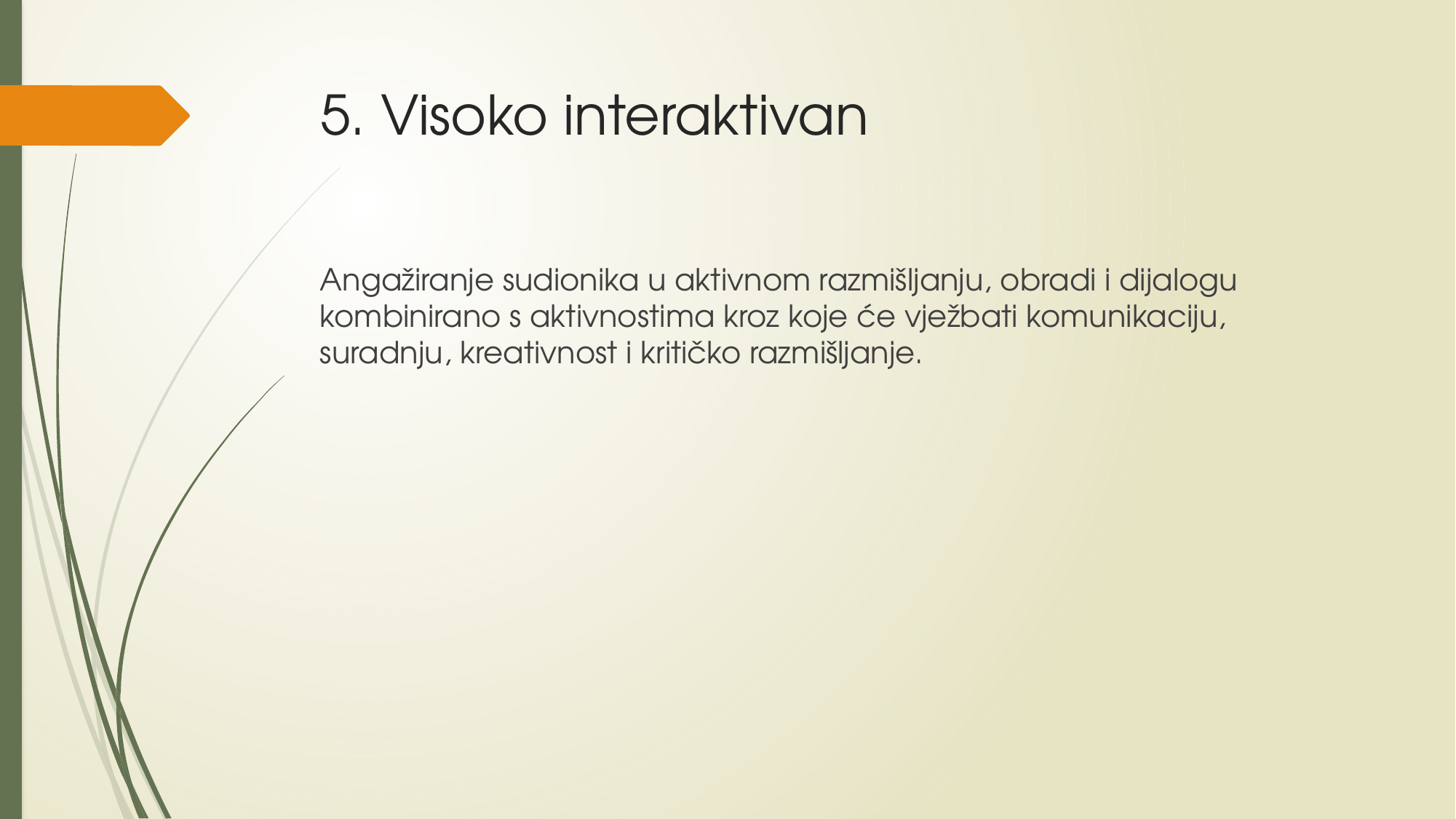

# 5. Visoko interaktivan
Angažiranje sudionika u aktivnom razmišljanju, obradi i dijalogu kombinirano s aktivnostima kroz koje će vježbati komunikaciju, suradnju, kreativnost i kritičko razmišljanje.